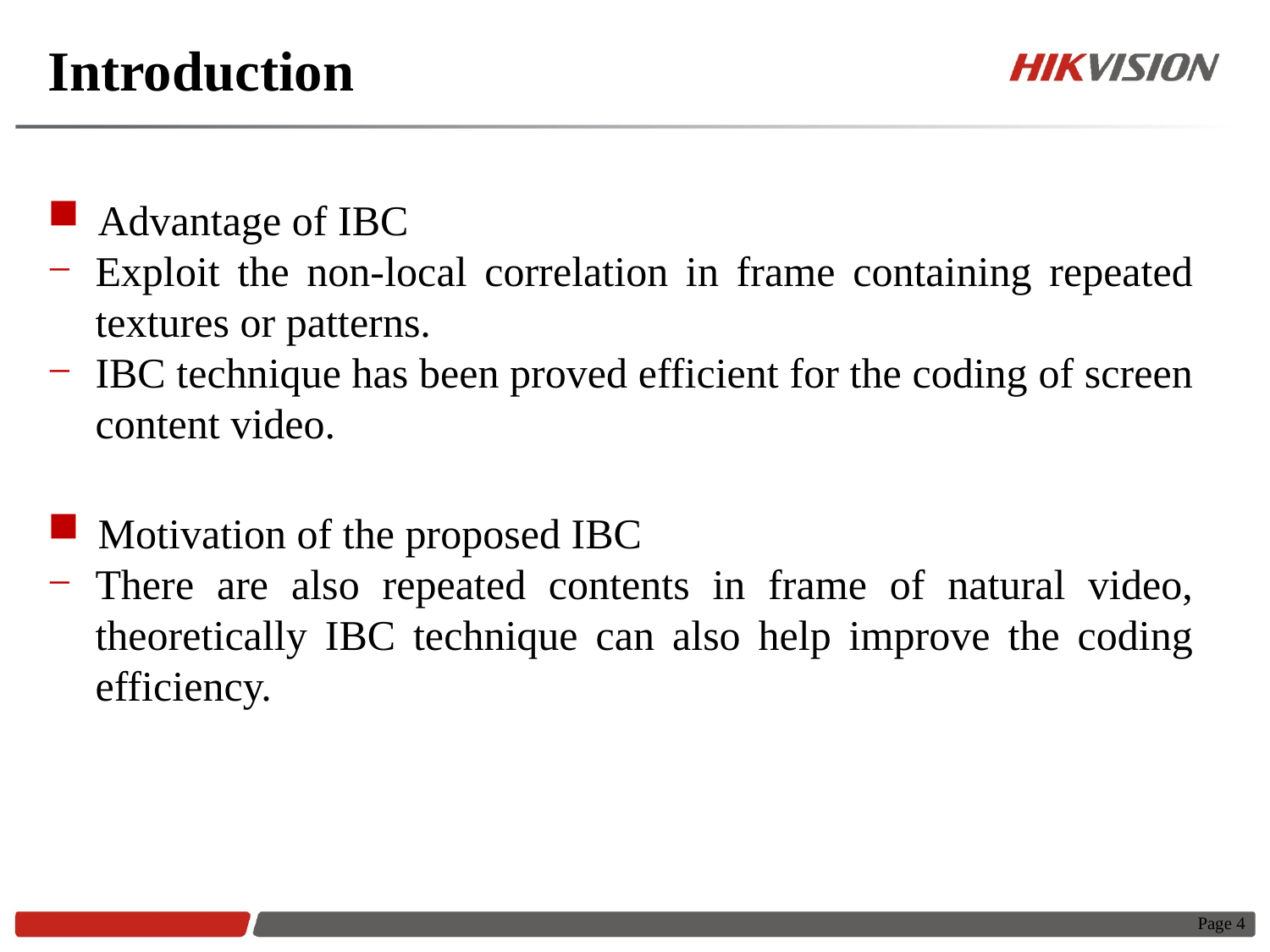

# Introduction
 Advantage of IBC
Exploit the non-local correlation in frame containing repeated textures or patterns.
IBC technique has been proved efficient for the coding of screen content video.
 Motivation of the proposed IBC
There are also repeated contents in frame of natural video, theoretically IBC technique can also help improve the coding efficiency.

Page 4